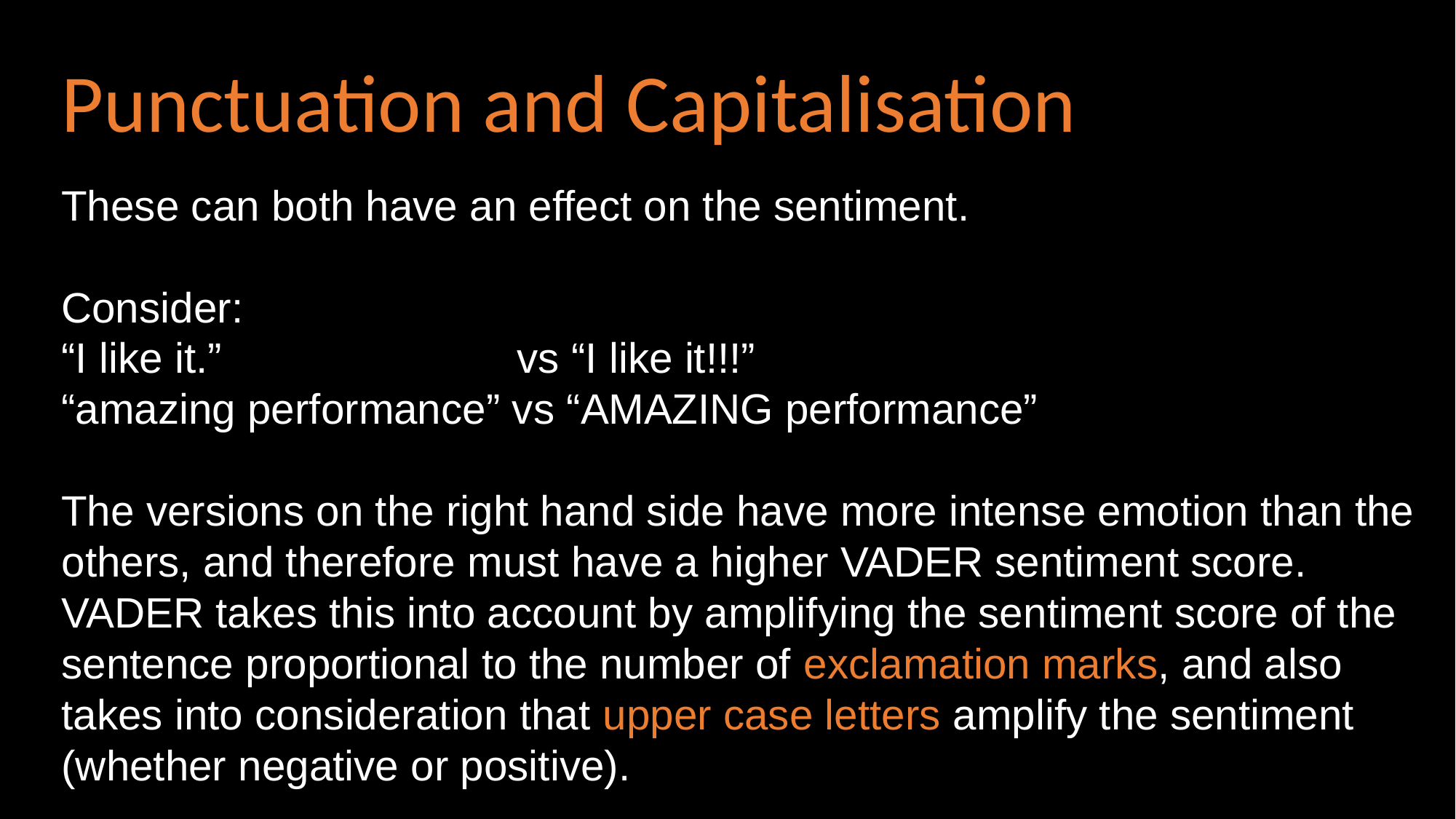

Punctuation and Capitalisation

These can both have an effect on the sentiment.

Consider:
“I like it.”                         vs “I like it!!!”
“amazing performance” vs “AMAZING performance”

The versions on the right hand side have more intense emotion than the others, and therefore must have a higher VADER sentiment score.
VADER takes this into account by amplifying the sentiment score of the sentence proportional to the number of exclamation marks, and also takes into consideration that upper case letters amplify the sentiment (whether negative or positive).